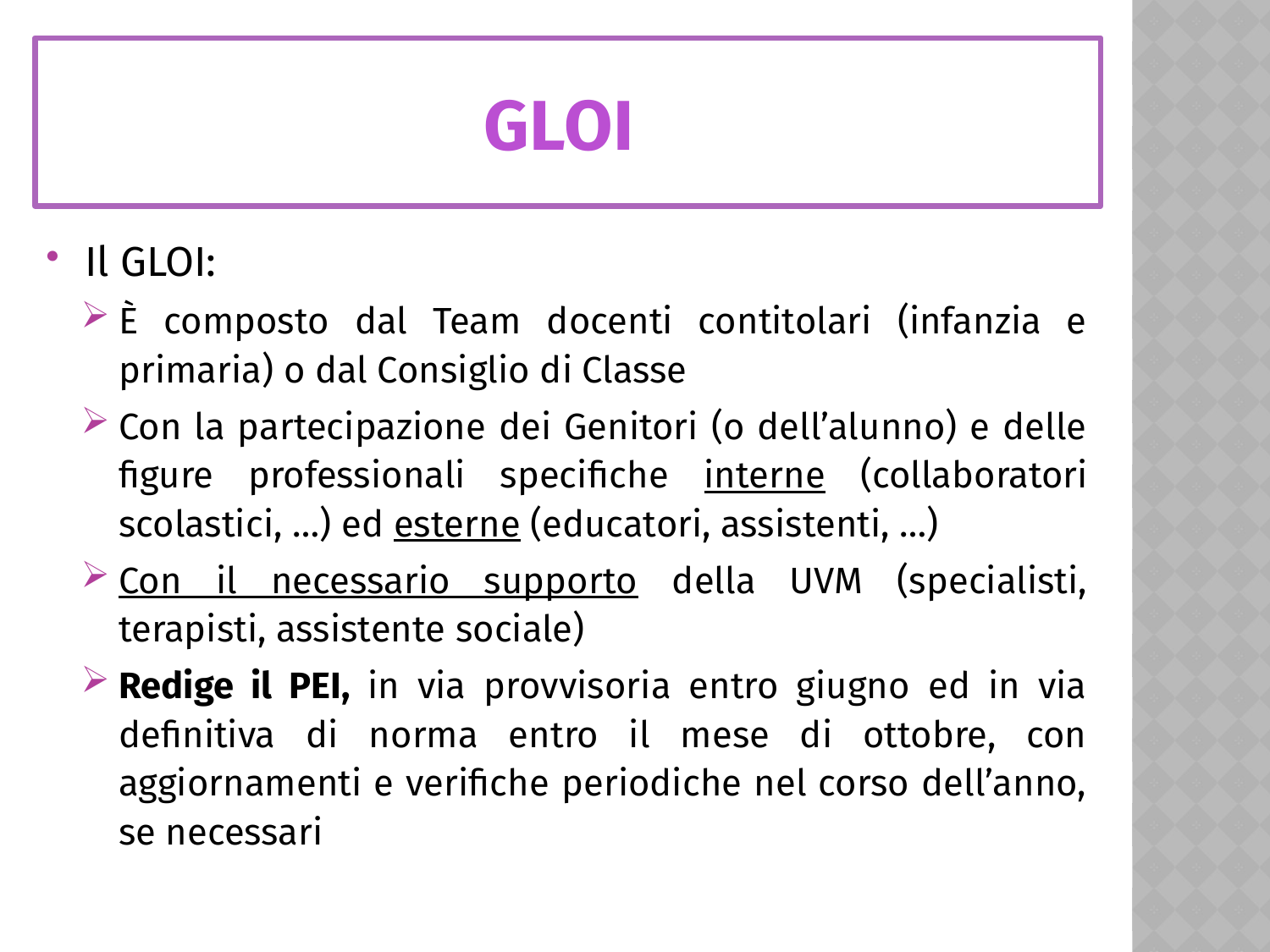

GLOI
Il GLOI:
È composto dal Team docenti contitolari (infanzia e primaria) o dal Consiglio di Classe
Con la partecipazione dei Genitori (o dell’alunno) e delle figure professionali specifiche interne (collaboratori scolastici, …) ed esterne (educatori, assistenti, …)
Con il necessario supporto della UVM (specialisti, terapisti, assistente sociale)
Redige il PEI, in via provvisoria entro giugno ed in via definitiva di norma entro il mese di ottobre, con aggiornamenti e verifiche periodiche nel corso dell’anno, se necessari